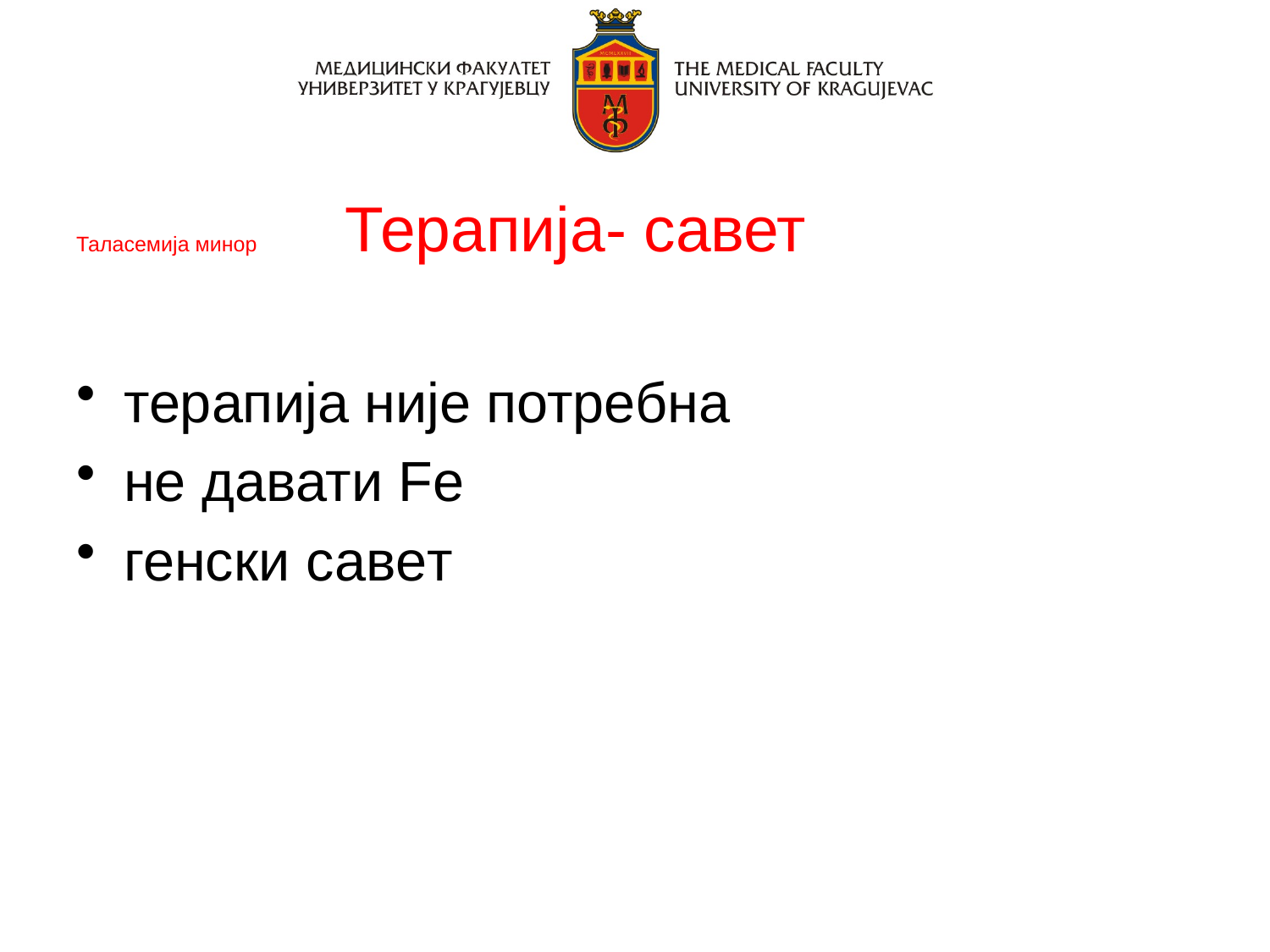

Таласемија минор     Терапија- савет
терапија није потребна
не давати Fe
генски савeт